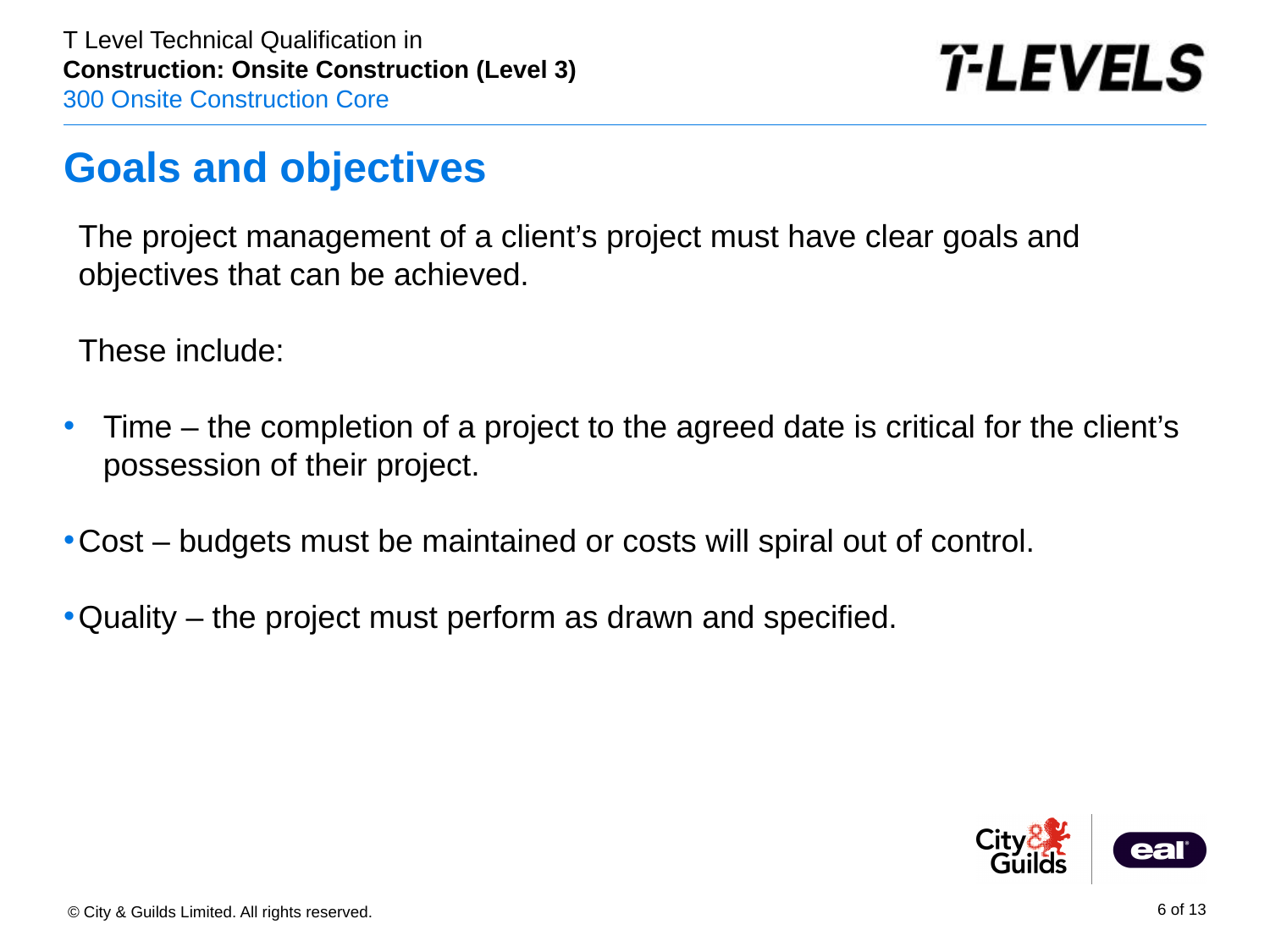

# Goals and objectives

PowerPoint presentation
The project management of a client’s project must have clear goals and objectives that can be achieved.

These include:

Time – the completion of a project to the agreed date is critical for the client’s possession of their project.

Cost – budgets must be maintained or costs will spiral out of control.

Quality – the project must perform as drawn and specified.